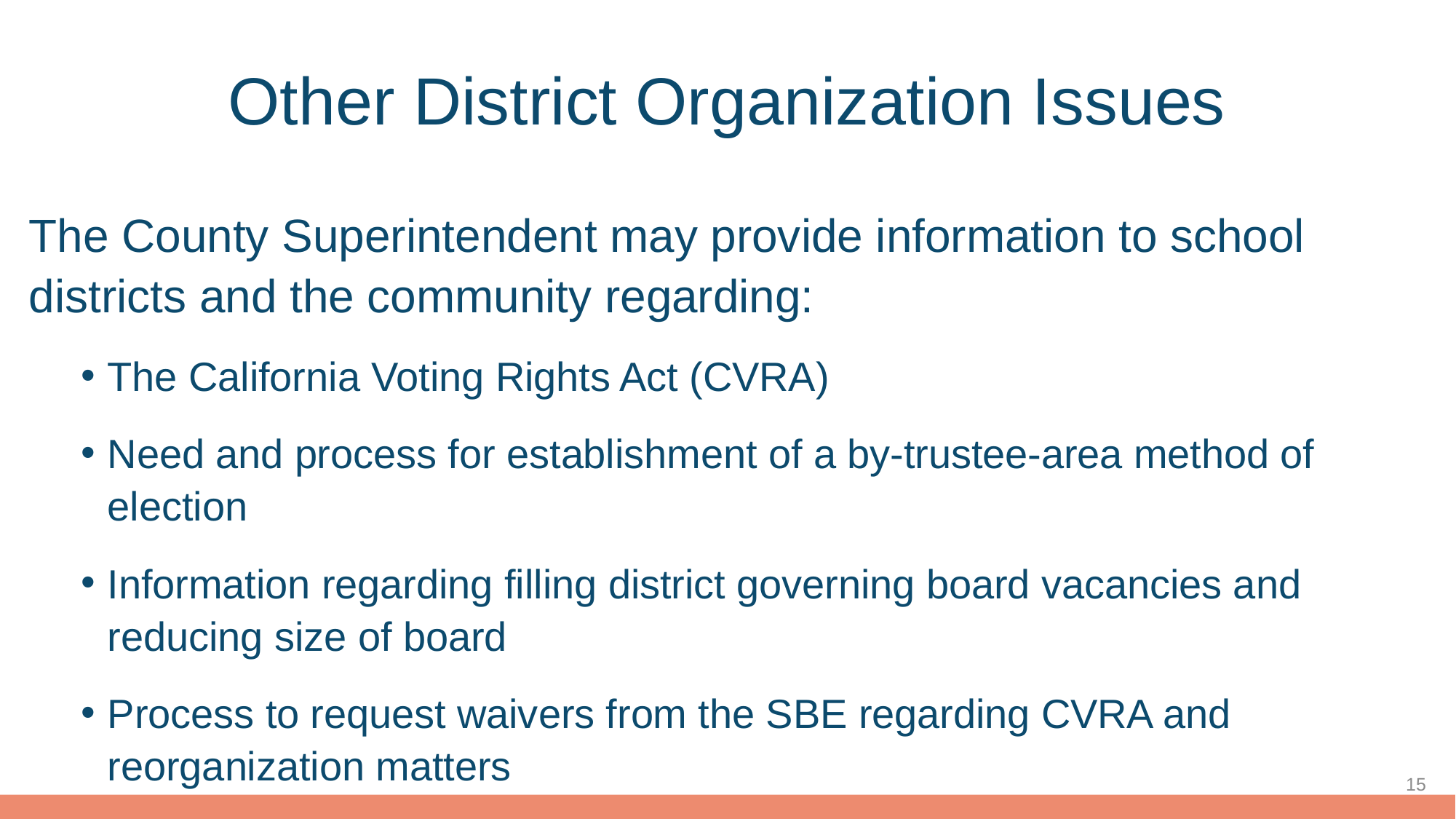

# Other District Organization Issues
The County Superintendent may provide information to school districts and the community regarding:
The California Voting Rights Act (CVRA)
Need and process for establishment of a by-trustee-area method of election
Information regarding filling district governing board vacancies and reducing size of board
Process to request waivers from the SBE regarding CVRA and reorganization matters
15